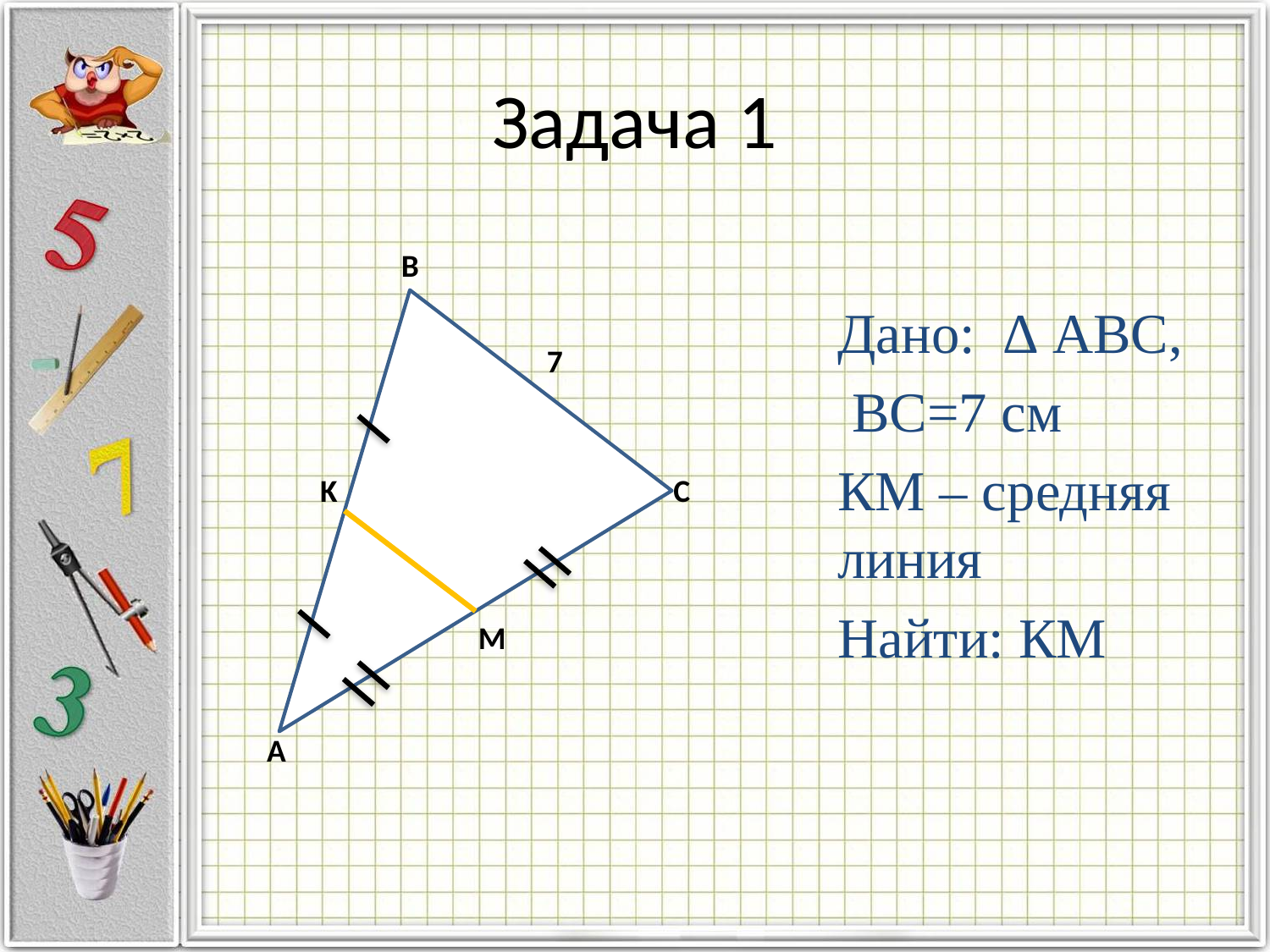

# Задача 1
B
Дано:  ∆ АВС,
 ВС=7 см
КМ – средняя линия
Найти: КМ
7

K
C
M
A